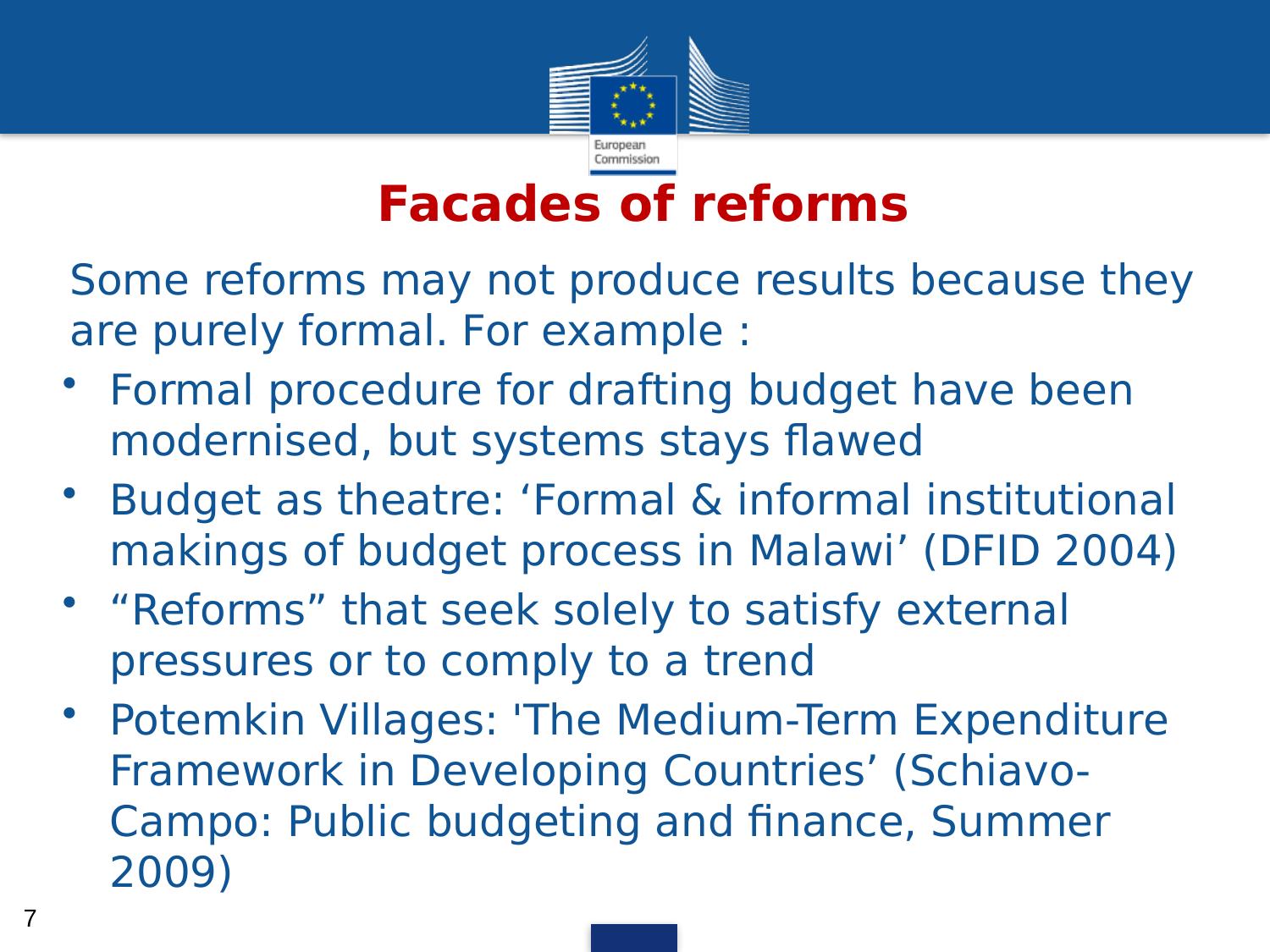

# Facades of reforms
Some reforms may not produce results because they are purely formal. For example :
Formal procedure for drafting budget have been modernised, but systems stays flawed
Budget as theatre: ‘Formal & informal institutional makings of budget process in Malawi’ (DFID 2004)
“Reforms” that seek solely to satisfy external pressures or to comply to a trend
Potemkin Villages: 'The Medium-Term Expenditure Framework in Developing Countries’ (Schiavo-Campo: Public budgeting and finance, Summer 2009)
7